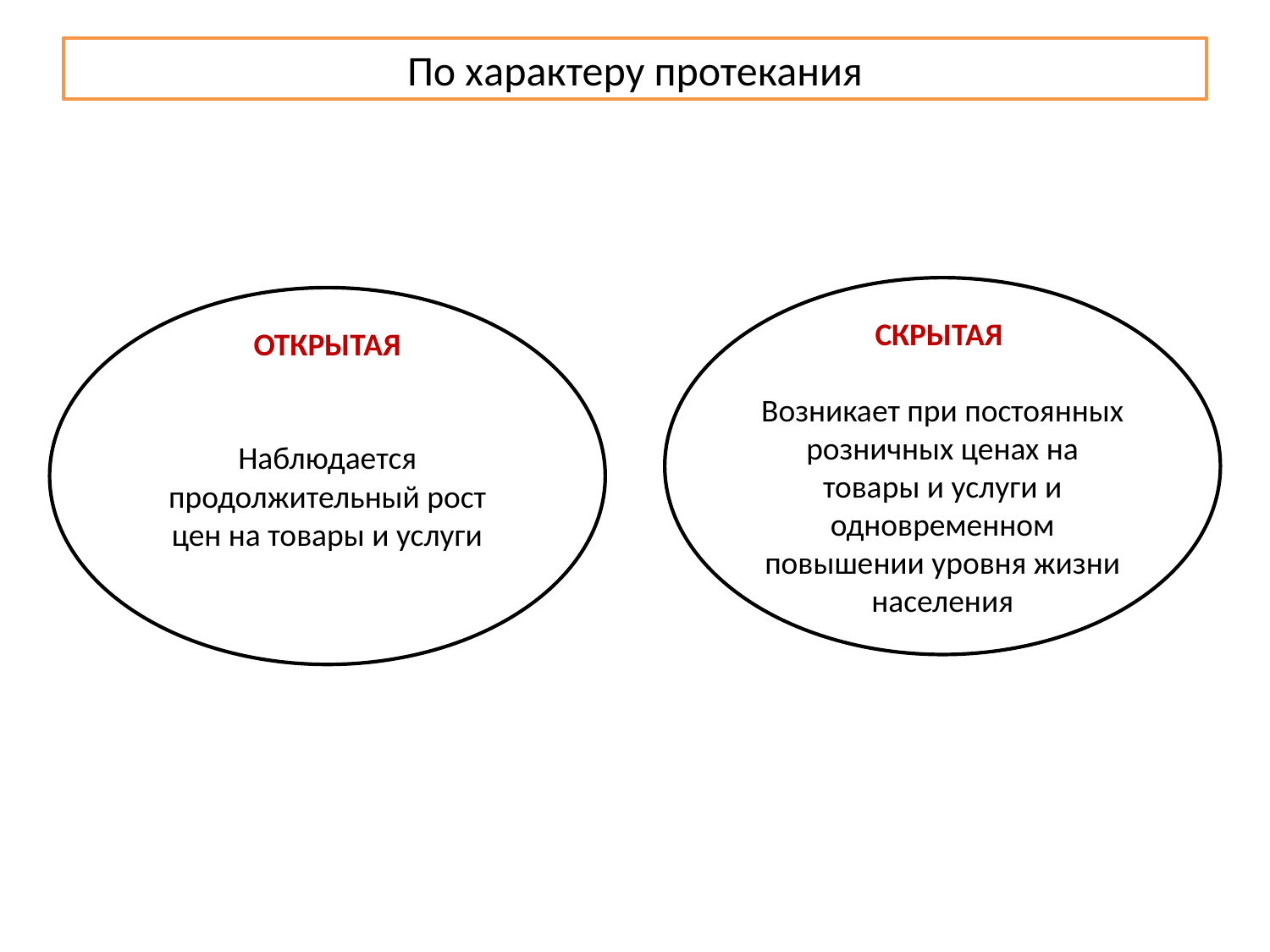

# По характеру протекания
СКРЫТАЯ

Возникает при постоянных розничных ценах на товары и услуги и одновременном повышении уровня жизни населения
ОТКРЫТАЯ

Наблюдается продолжительный рост цен на товары и услуги